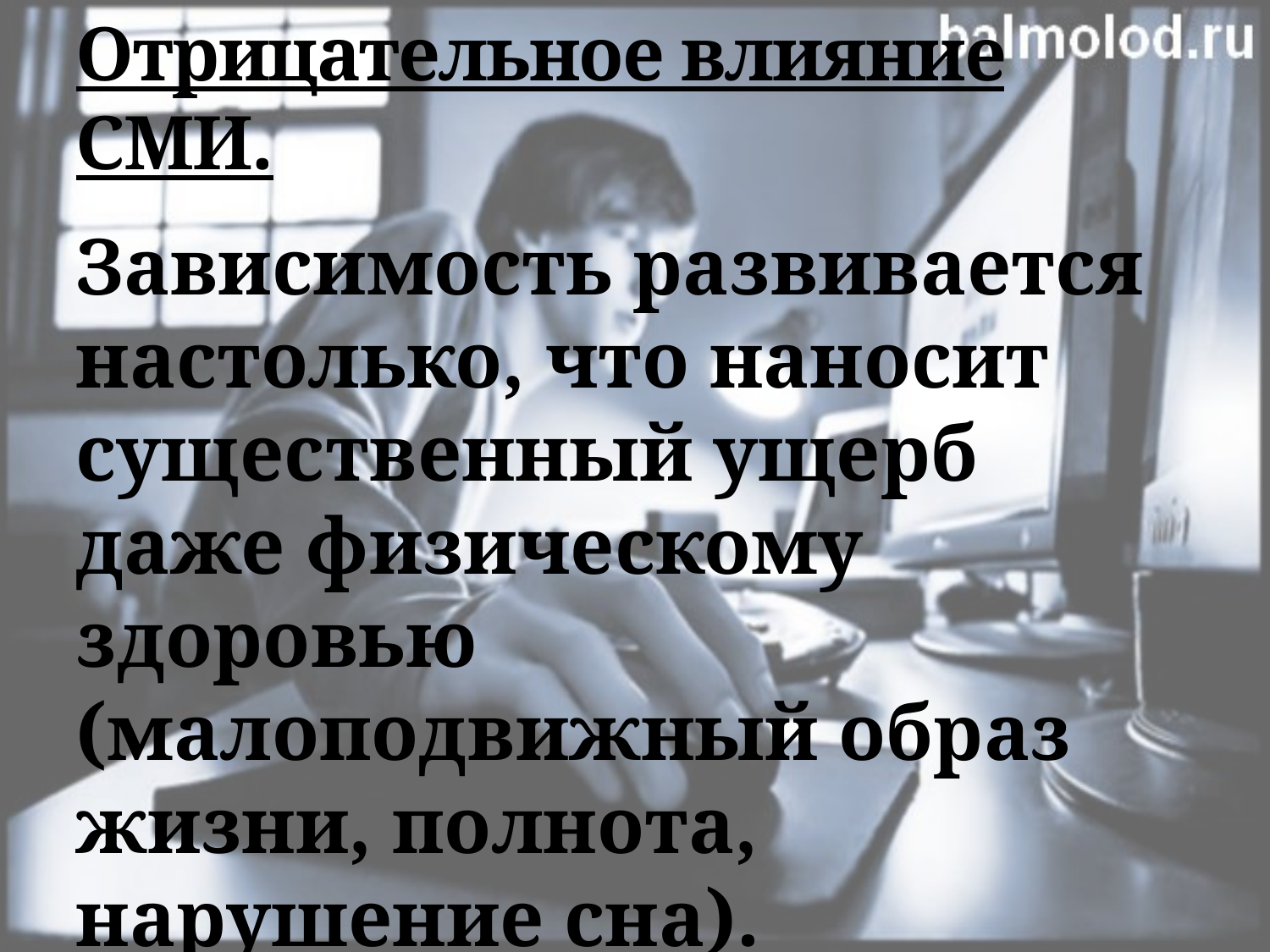

# Отрицательное влияние СМИ.
Зависимость развивается настолько, что наносит существенный ущерб даже физическому здоровью (малоподвижный образ жизни, полнота, нарушение сна).